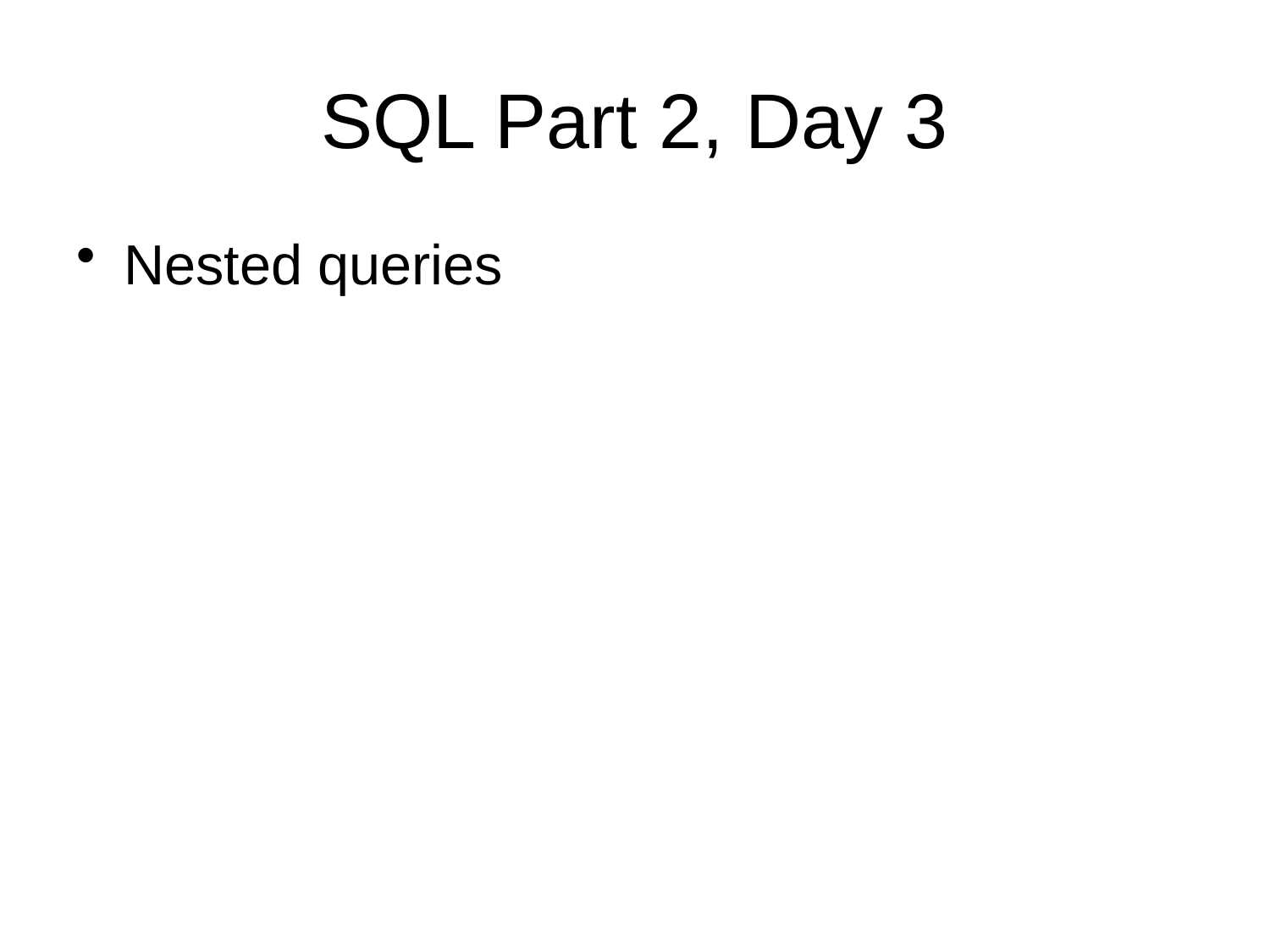

# SQL Part 2, Day 3
Nested queries